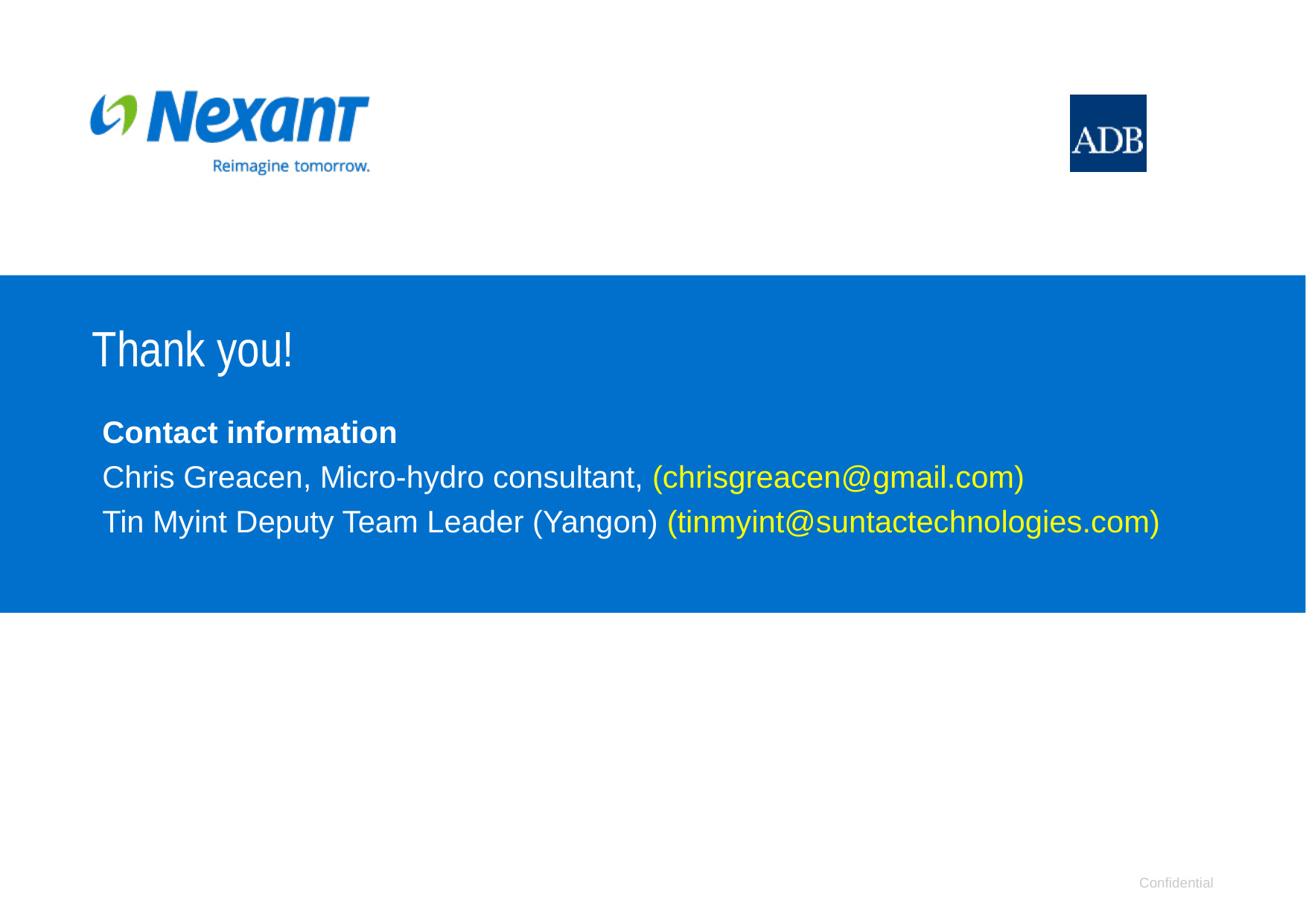

# Thank you!
Contact information
Chris Greacen, Micro-hydro consultant, (chrisgreacen@gmail.com)
Tin Myint Deputy Team Leader (Yangon) (tinmyint@suntactechnologies.com)